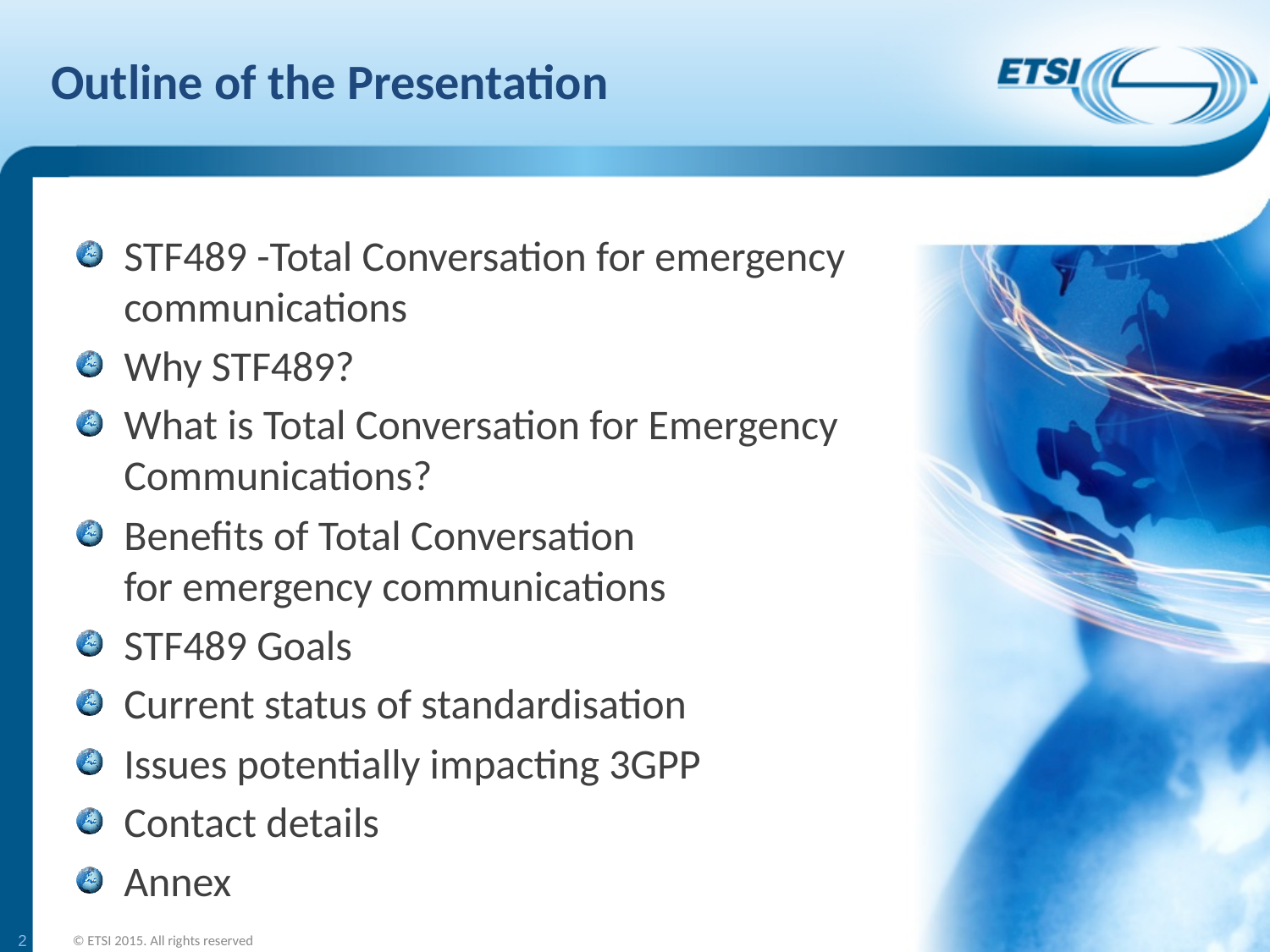

# Outline of the Presentation
STF489 -Total Conversation for emergency communications
Why STF489?
What is Total Conversation for Emergency Communications?
Benefits of Total Conversation
for emergency communications
STF489 Goals
Current status of standardisation
Issues potentially impacting 3GPP
Contact details
Annex

2
© ETSI 2015. All rights reserved